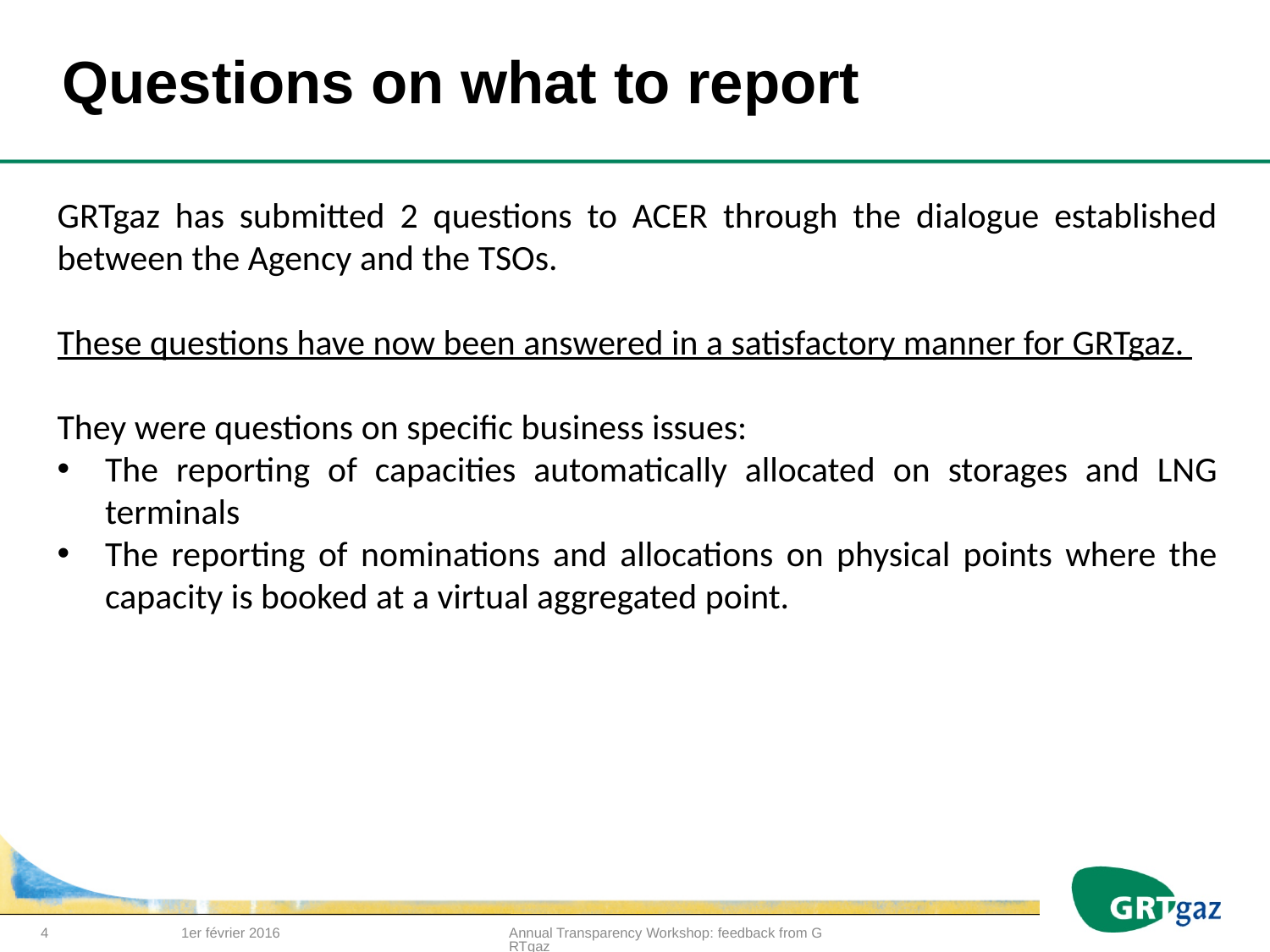

# Questions on what to report
GRTgaz has submitted 2 questions to ACER through the dialogue established between the Agency and the TSOs.

These questions have now been answered in a satisfactory manner for GRTgaz.

They were questions on specific business issues:
The reporting of capacities automatically allocated on storages and LNG terminals
The reporting of nominations and allocations on physical points where the capacity is booked at a virtual aggregated point.

4
1er février 2016
Annual Transparency Workshop: feedback from GRTgaz